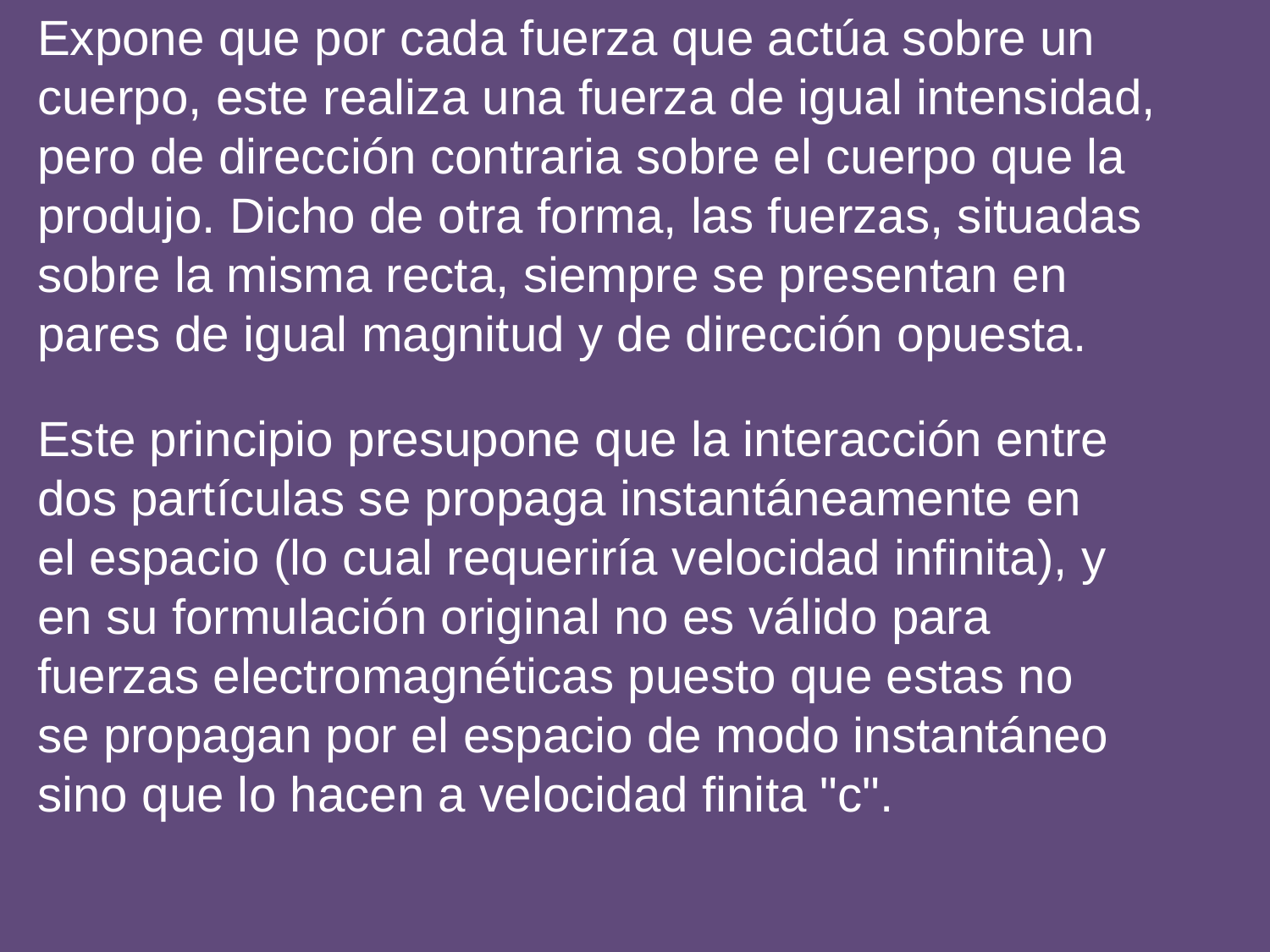

Expone que por cada fuerza que actúa sobre un cuerpo, este realiza una fuerza de igual intensidad, pero de dirección contraria sobre el cuerpo que la produjo. Dicho de otra forma, las fuerzas, situadas sobre la misma recta, siempre se presentan en pares de igual magnitud y de dirección opuesta.
Este principio presupone que la interacción entre dos partículas se propaga instantáneamente en el espacio (lo cual requeriría velocidad infinita), y en su formulación original no es válido para fuerzas electromagnéticas puesto que estas no se propagan por el espacio de modo instantáneo sino que lo hacen a velocidad finita "c".